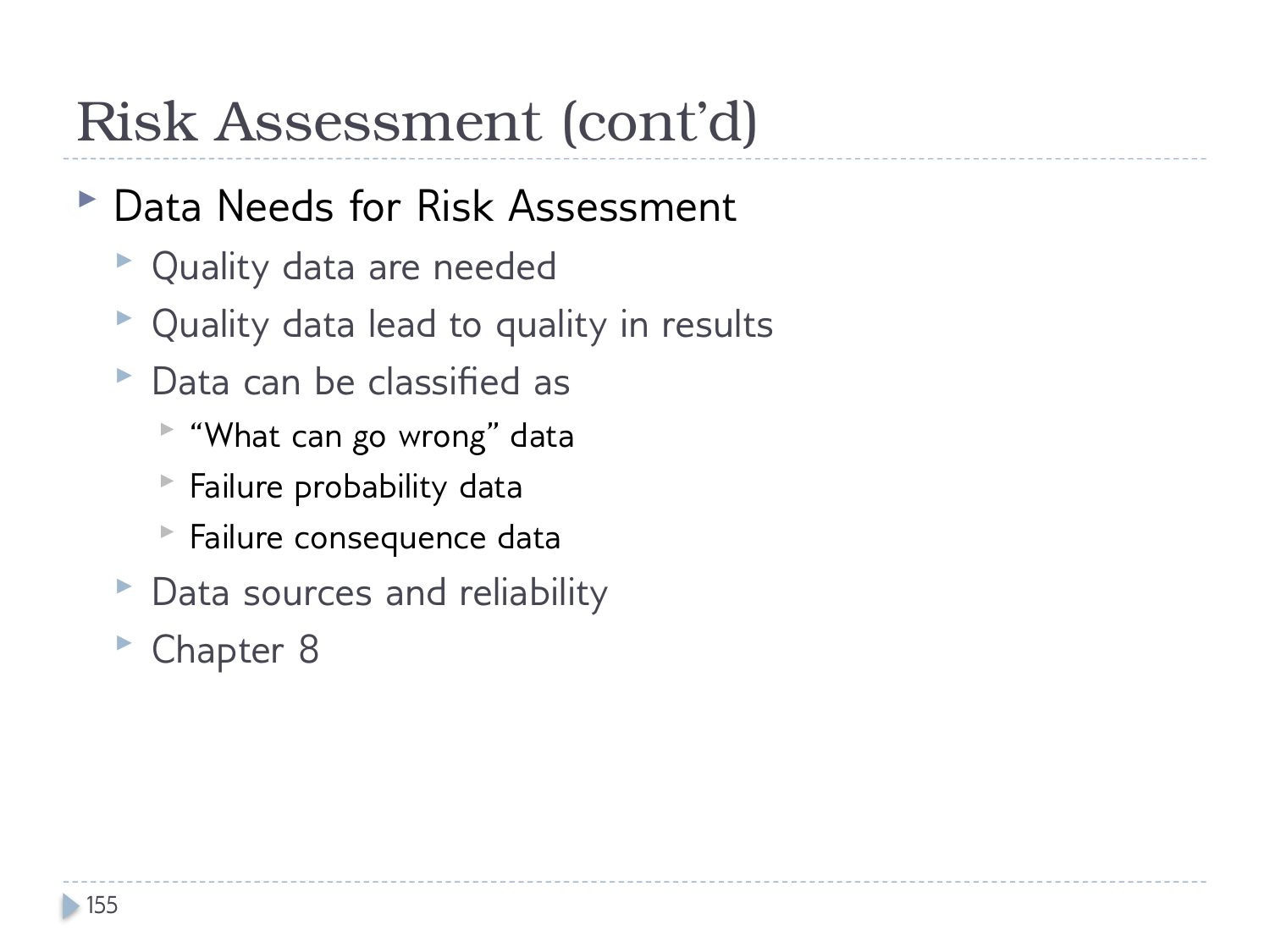

# Risk Assessment (cont’d)
Data Needs for Risk Assessment
Quality data are needed
Quality data lead to quality in results
Data can be classified as
“What can go wrong” data
Failure probability data
Failure consequence data
Data sources and reliability
Chapter 8
155